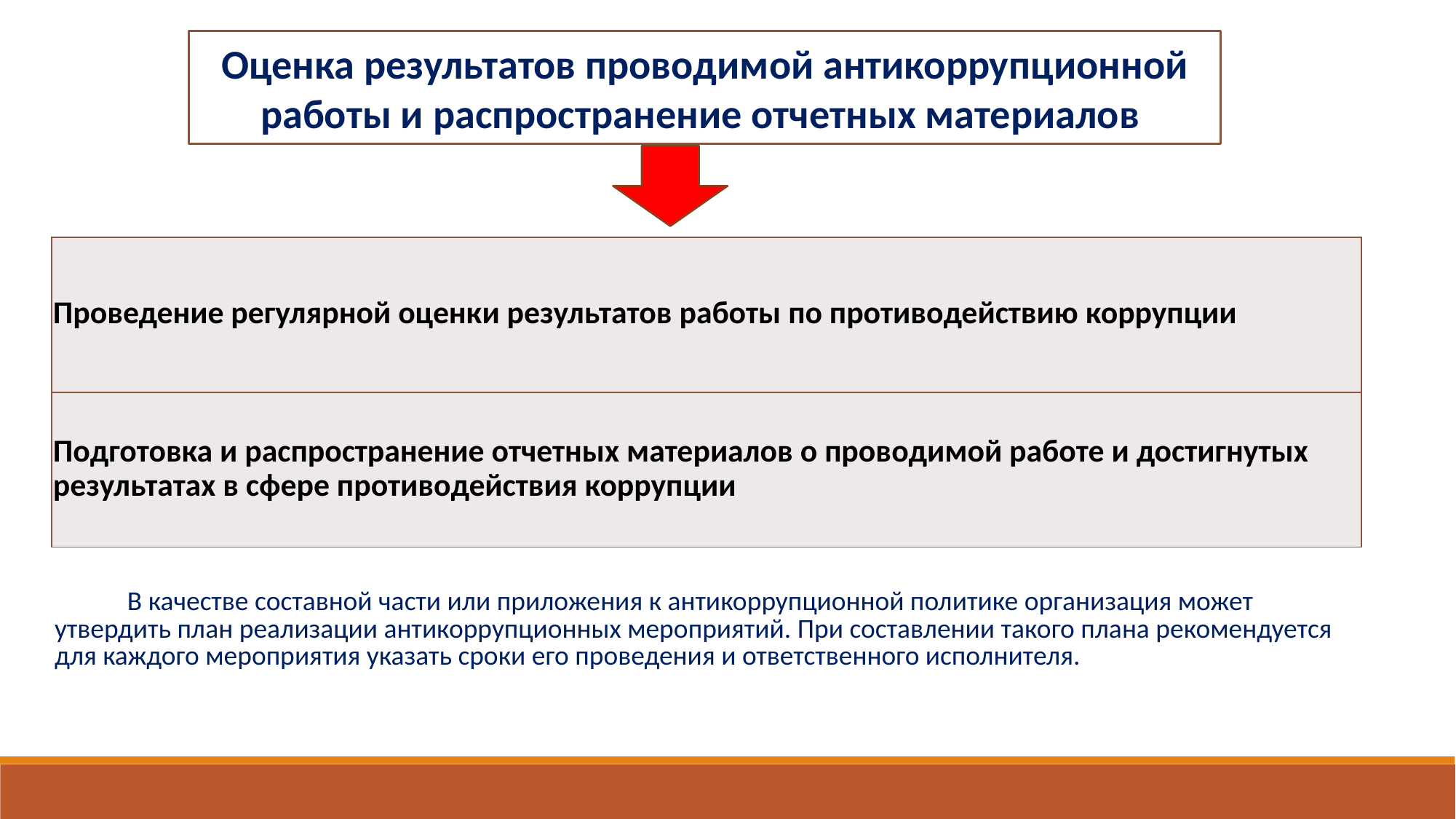

Оценка результатов проводимой антикоррупционной работы и распространение отчетных материалов

| Проведение регулярной оценки результатов работы по противодействию коррупции |
| --- |
| Подготовка и распространение отчетных материалов о проводимой работе и достигнутых результатах в сфере противодействия коррупции |
В качестве составной части или приложения к антикоррупционной политике организация может утвердить план реализации антикоррупционных мероприятий. При составлении такого плана рекомендуется для каждого мероприятия указать сроки его проведения и ответственного исполнителя.